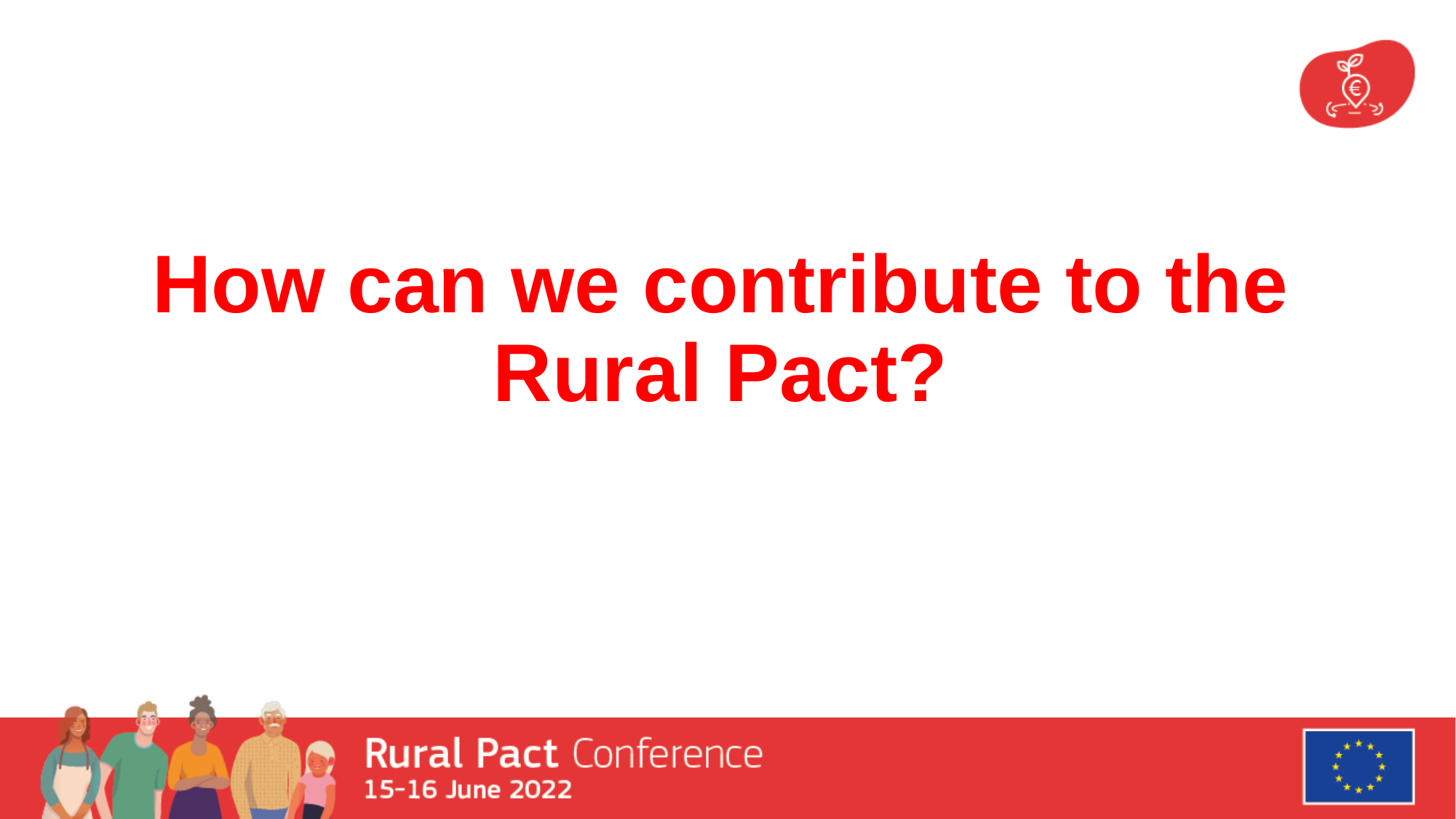

How can we contribute to the Rural Pact?